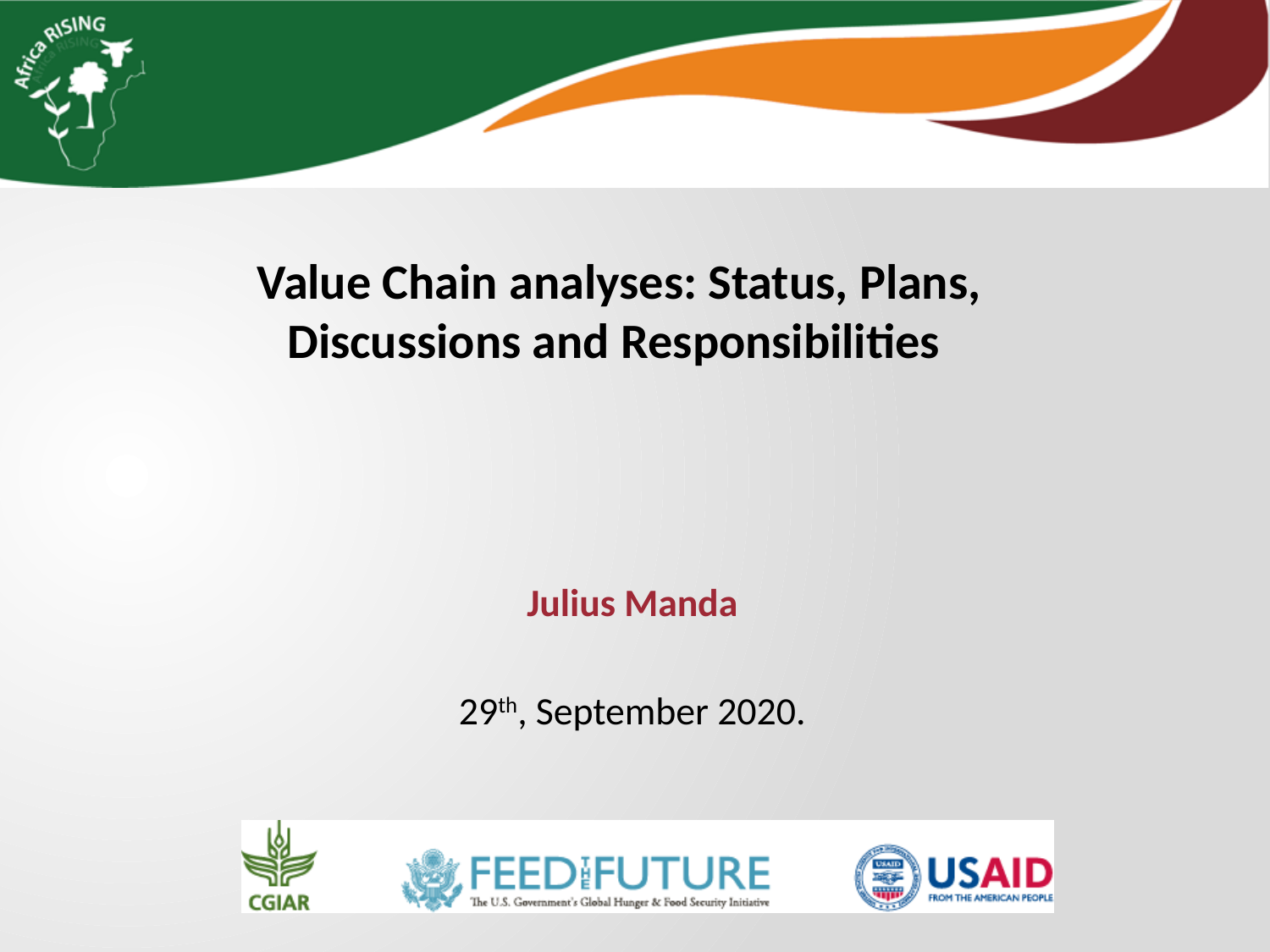

Value Chain analyses: Status, Plans, Discussions and Responsibilities
Julius Manda

29th, September 2020.